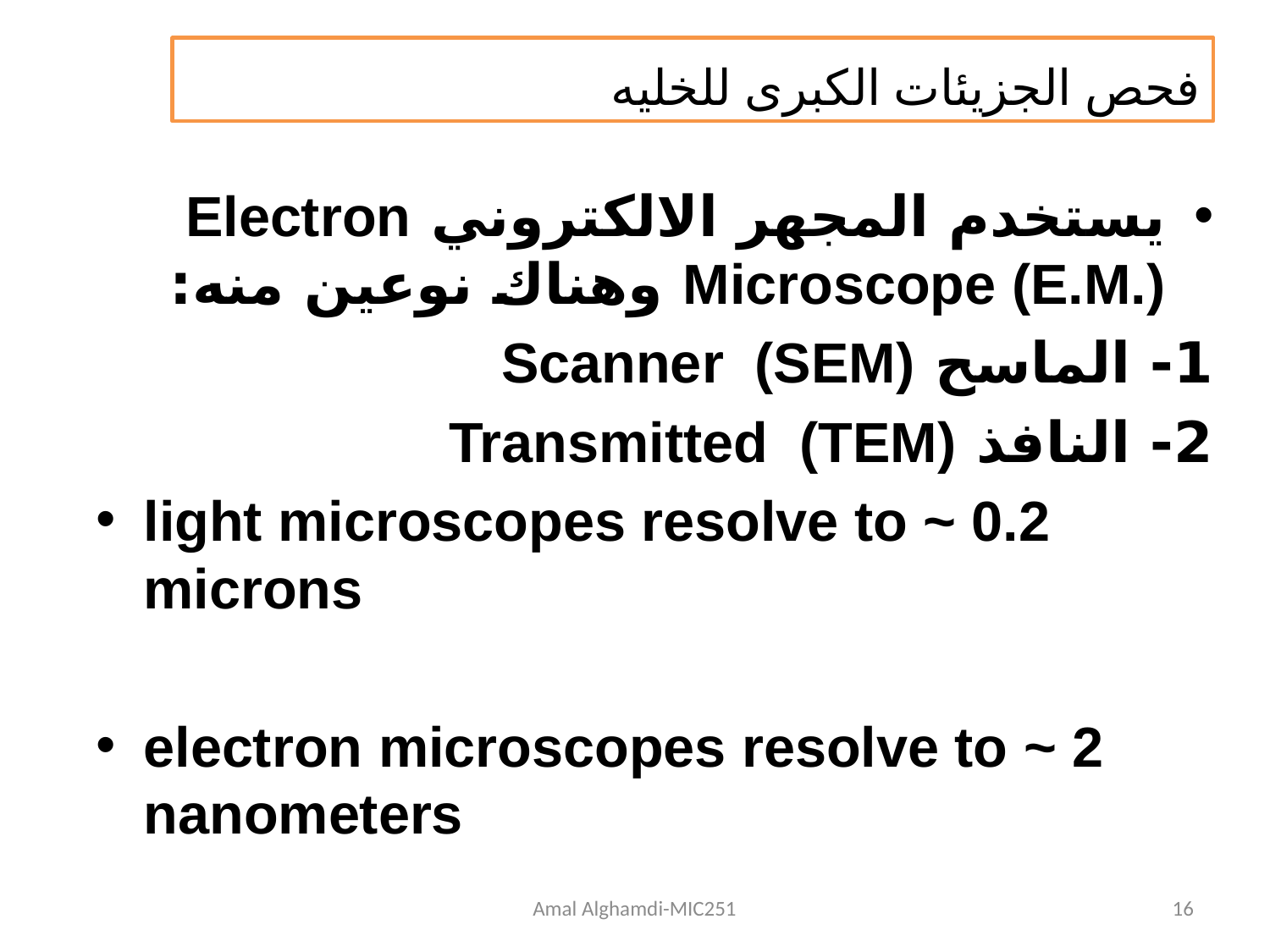

فحص الجزيئات الكبرى للخليه
يستخدم المجهر الالكتروني Electron Microscope (E.M.) وهناك نوعين منه:
1- الماسح Scanner  (SEM)
2- النافذ Transmitted  (TEM)
light microscopes resolve to ~ 0.2 microns

electron microscopes resolve to ~ 2 nanometers

Amal Alghamdi-MIC251
16